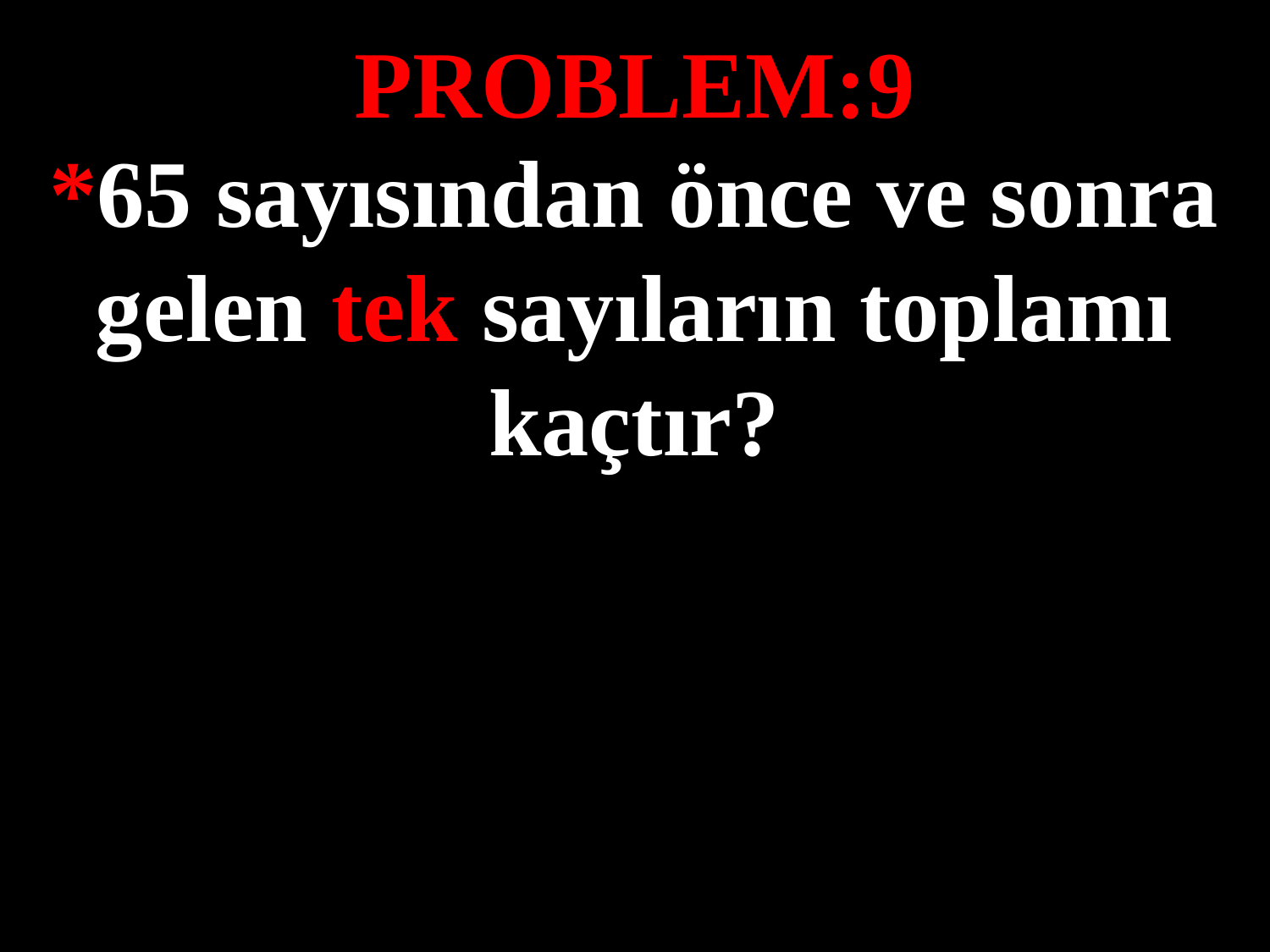

PROBLEM:9
*65 sayısından önce ve sonra gelen tek sayıların toplamı kaçtır?
#